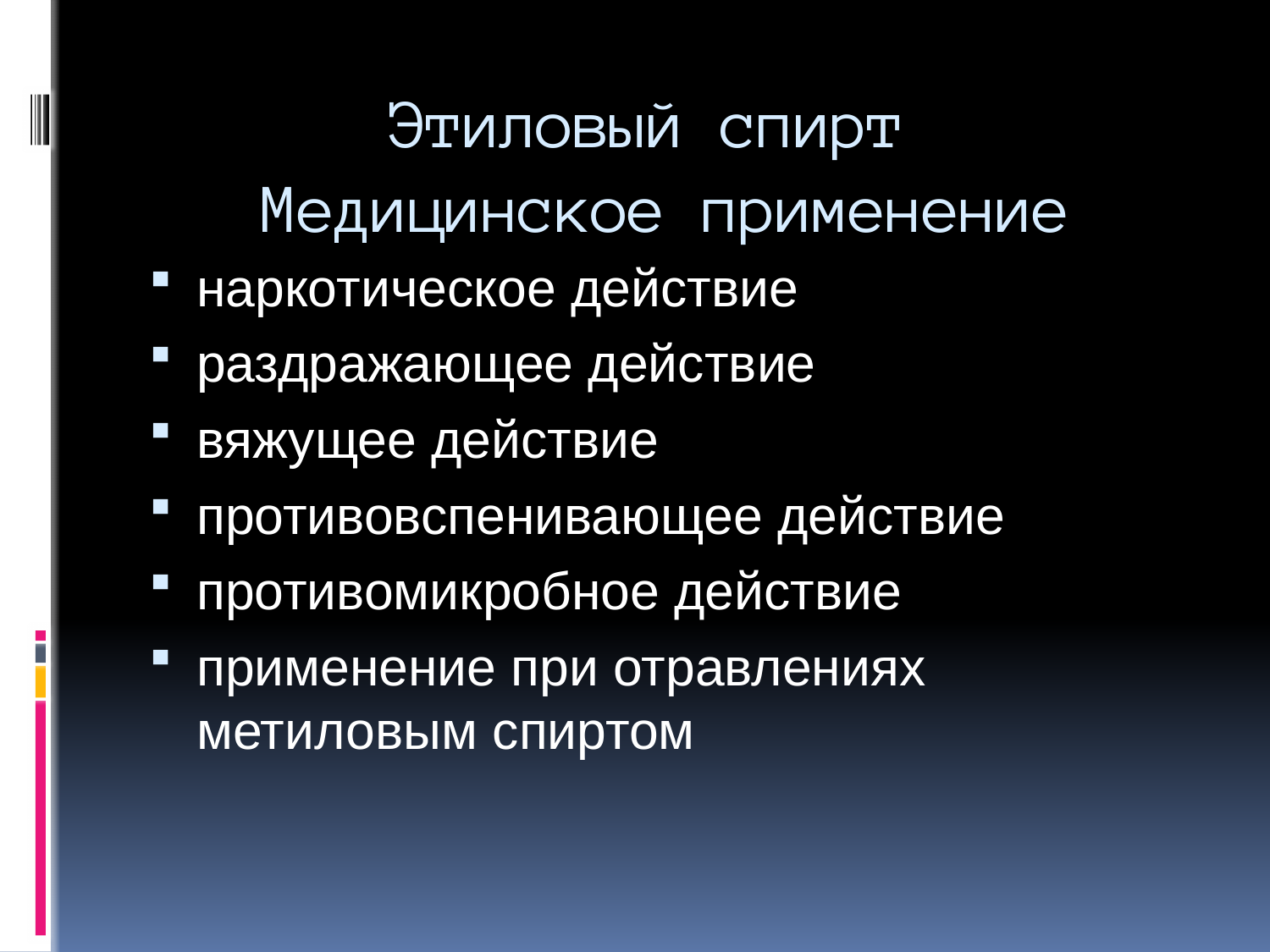

# Этиловый спирт Медицинское применение
наркотическое действие
раздражающее действие
вяжущее действие
противовспенивающее действие
противомикробное действие
применение при отравлениях метиловым спиртом